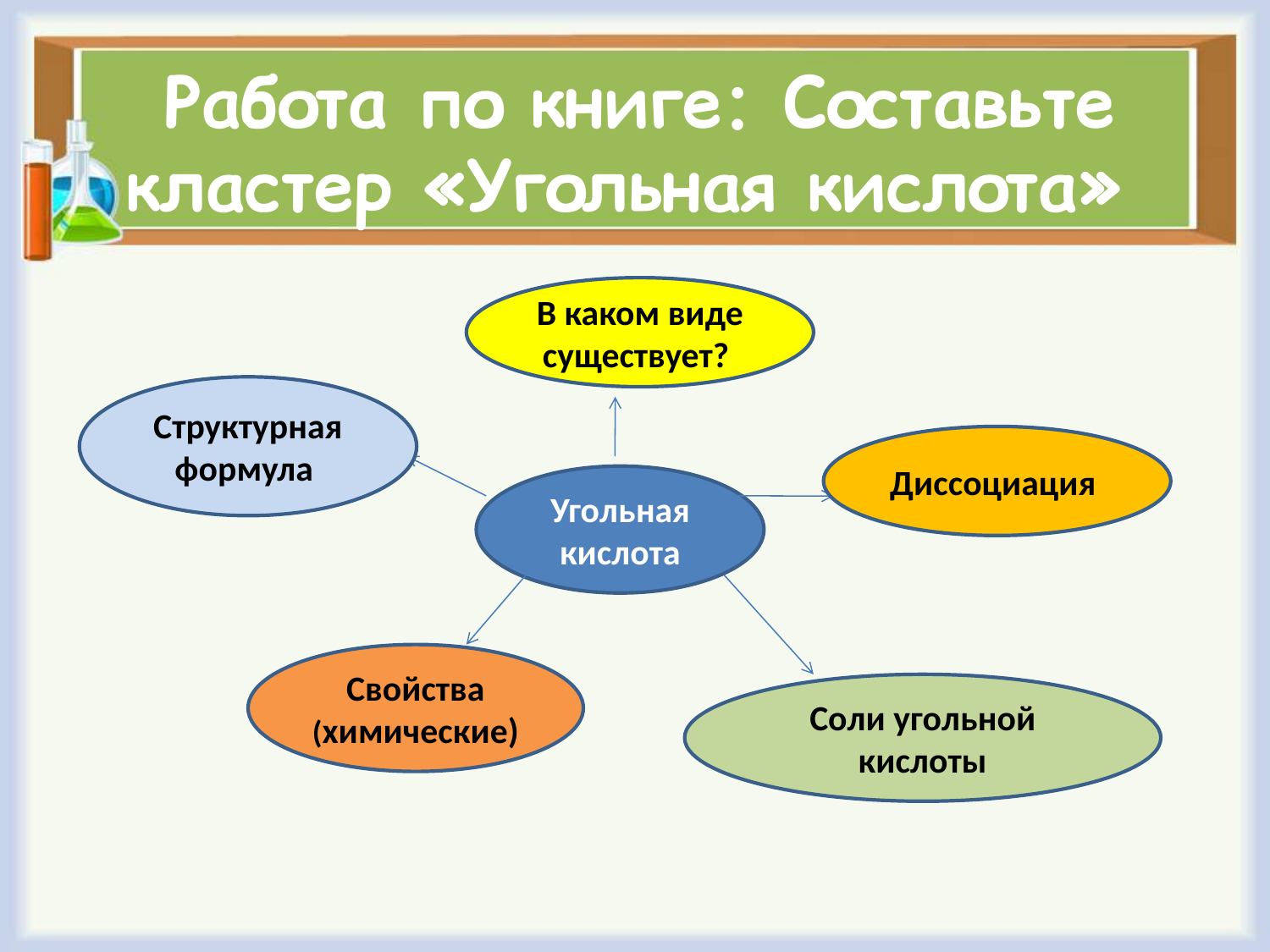

# Работа по книге: Составьте кластер «Угольная кислота»

В каком виде существует?
Структурная формула
Диссоциация
Угольная кислота
Свойства (химические)
Соли угольной кислоты